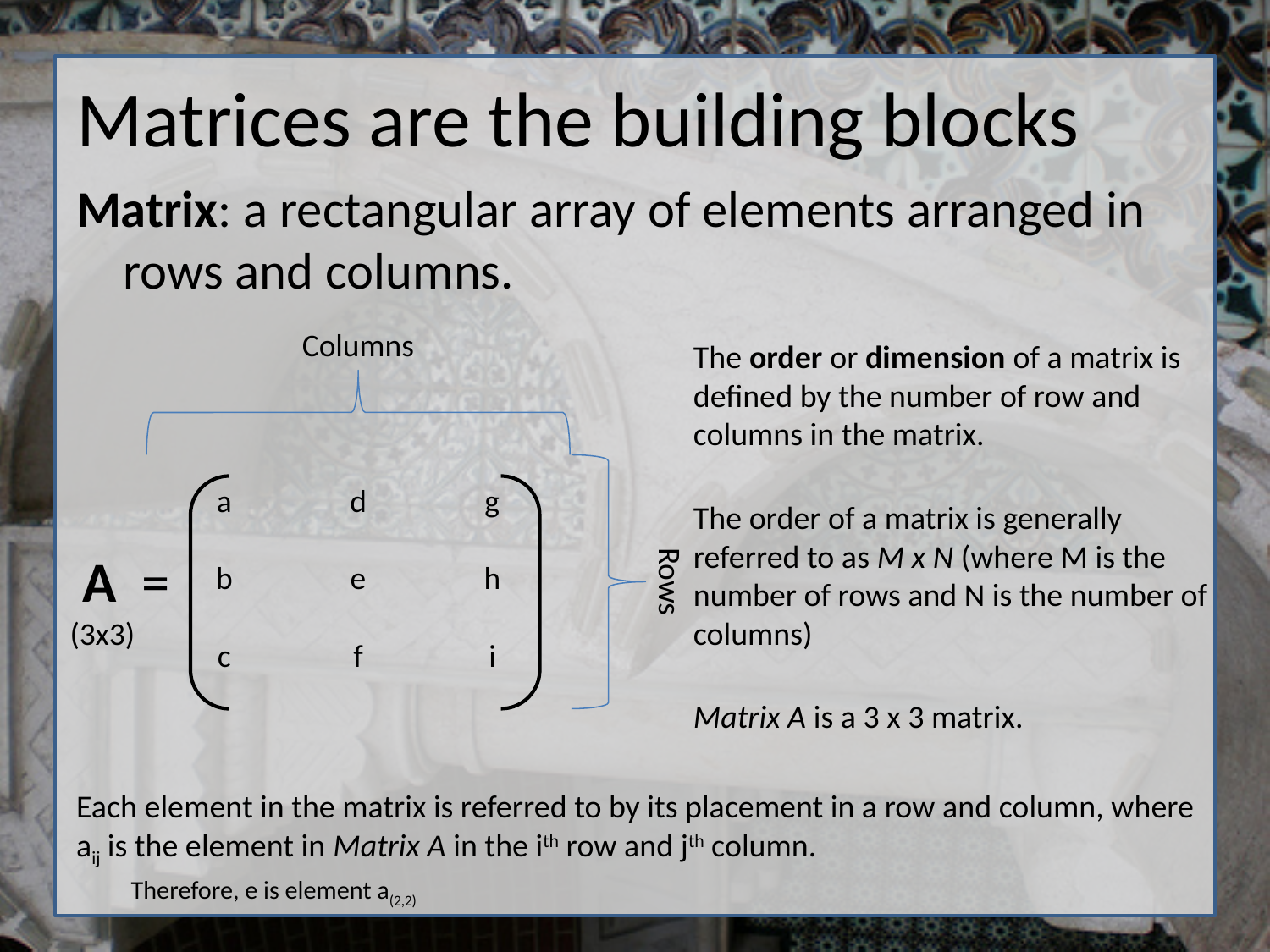

# Matrices are the building blocks

Matrix: a rectangular array of elements arranged in rows and columns.

The order or dimension of a matrix is defined by the number of row and columns in the matrix.
The order of a matrix is generally referred to as M x N (where M is the number of rows and N is the number of columns)
Matrix A is a 3 x 3 matrix.

Each element in the matrix is referred to by its placement in a row and column, where aij is the element in Matrix A in the ith row and jth column.
Therefore, e is element a(2,2)

Columns

| a | d | g |
| --- | --- | --- |
| b | e | h |
| c | f | i |

A  =
(3x3)
Rows